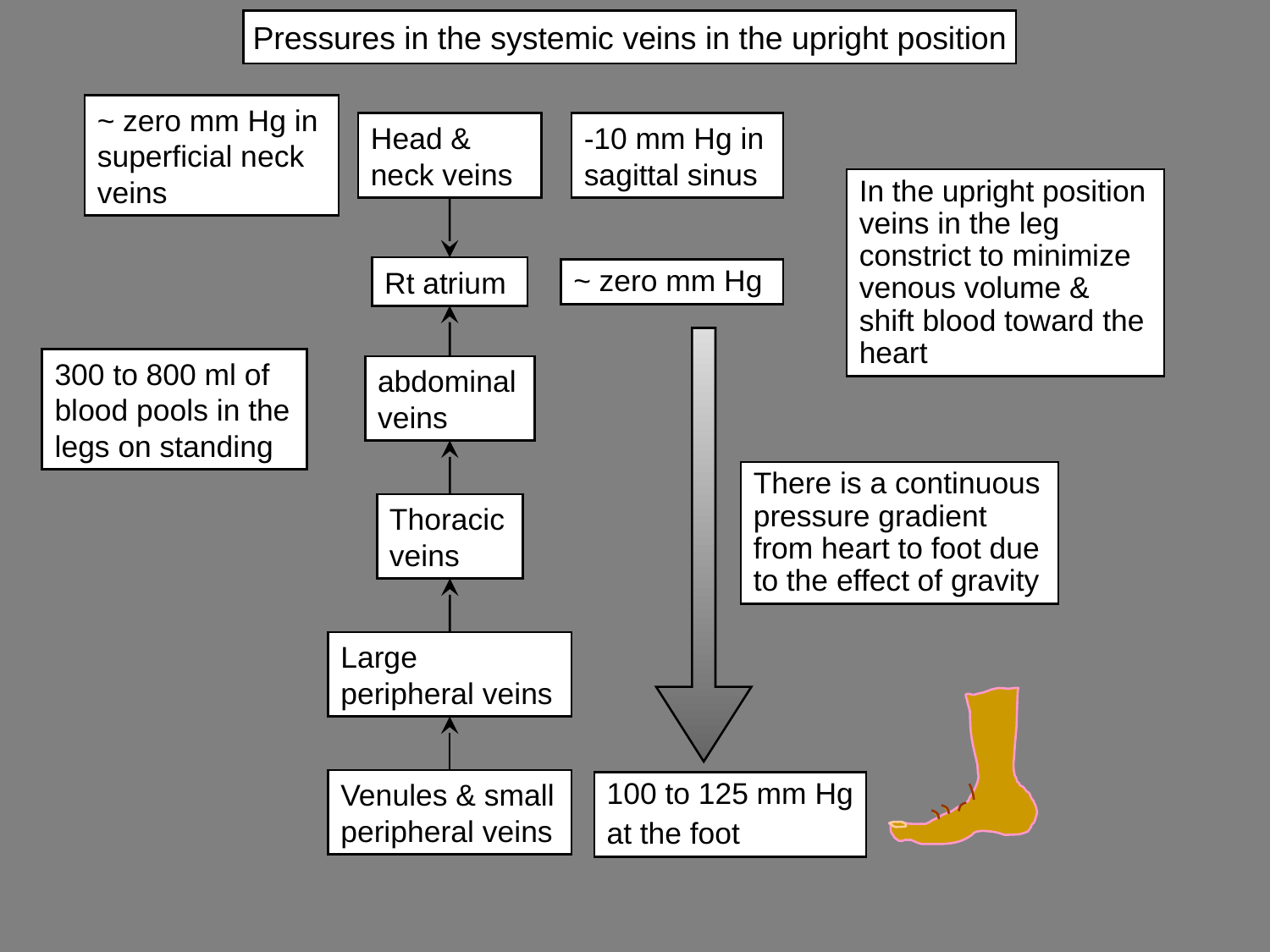

# Pressures in the systemic veins in the upright position
~ zero mm Hg in superficial neck veins
Head & neck veins
-10 mm Hg in sagittal sinus
In the upright position veins in the leg constrict to minimize venous volume & shift blood toward the heart
Rt atrium
~ zero mm Hg

300 to 800 ml of blood pools in the legs on standing
abdominal veins
There is a continuous pressure gradient from heart to foot due to the effect of gravity
Thoracic veins
Large peripheral veins

Venules & small peripheral veins
100 to 125 mm Hg
at the foot